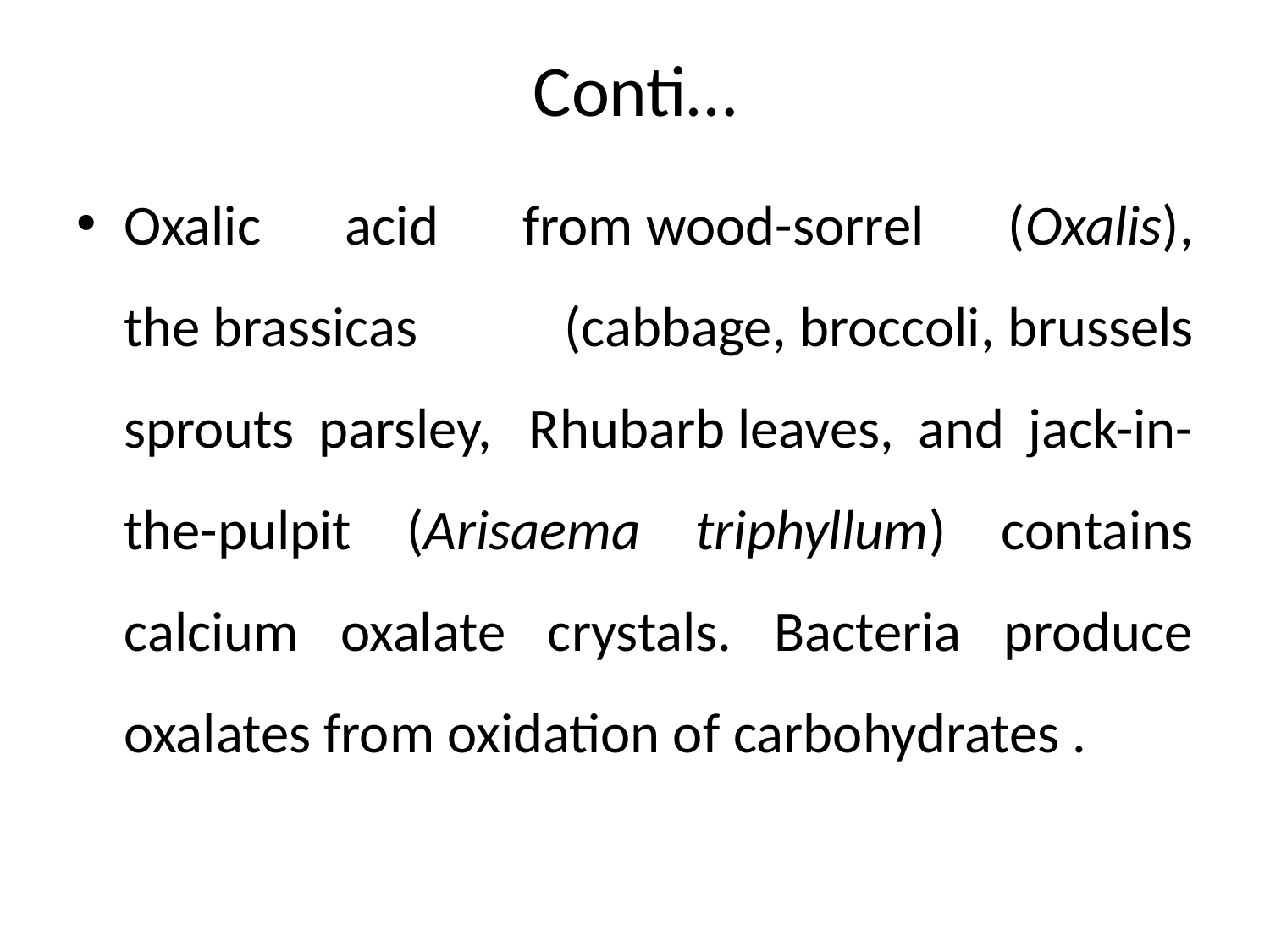

# Conti…
Oxalic acid from wood-sorrel (Oxalis), the brassicas (cabbage, broccoli, brussels sprouts parsley,  Rhubarb leaves, and jack-in-the-pulpit (Arisaema triphyllum) contains calcium oxalate crystals. Bacteria produce oxalates from oxidation of carbohydrates .